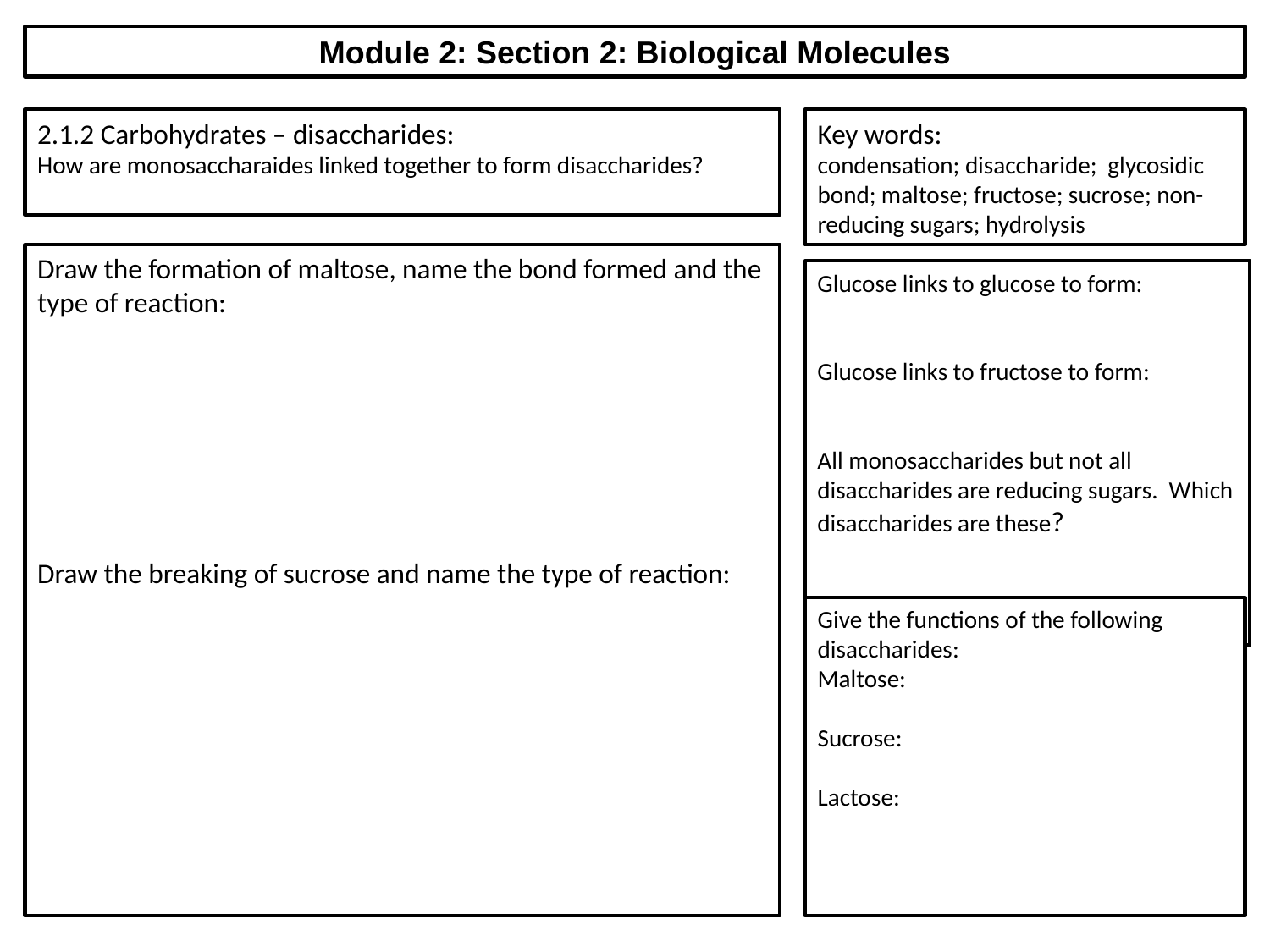

Module 2: Section 2: Biological Molecules
2.1.2 Carbohydrates – disaccharides:
How are monosaccharaides linked together to form disaccharides?

Key words:
condensation; disaccharide;  glycosidic bond; maltose; fructose; sucrose; non-reducing sugars; hydrolysis

Draw the formation of maltose, name the bond formed and the type of reaction:

Draw the breaking of sucrose and name the type of reaction:

Glucose links to glucose to form:

Glucose links to fructose to form:

All monosaccharides but not all        disaccharides are reducing sugars.  Which disaccharides are these?

Give the functions of the following disaccharides:
Maltose:

Sucrose:

Lactose: